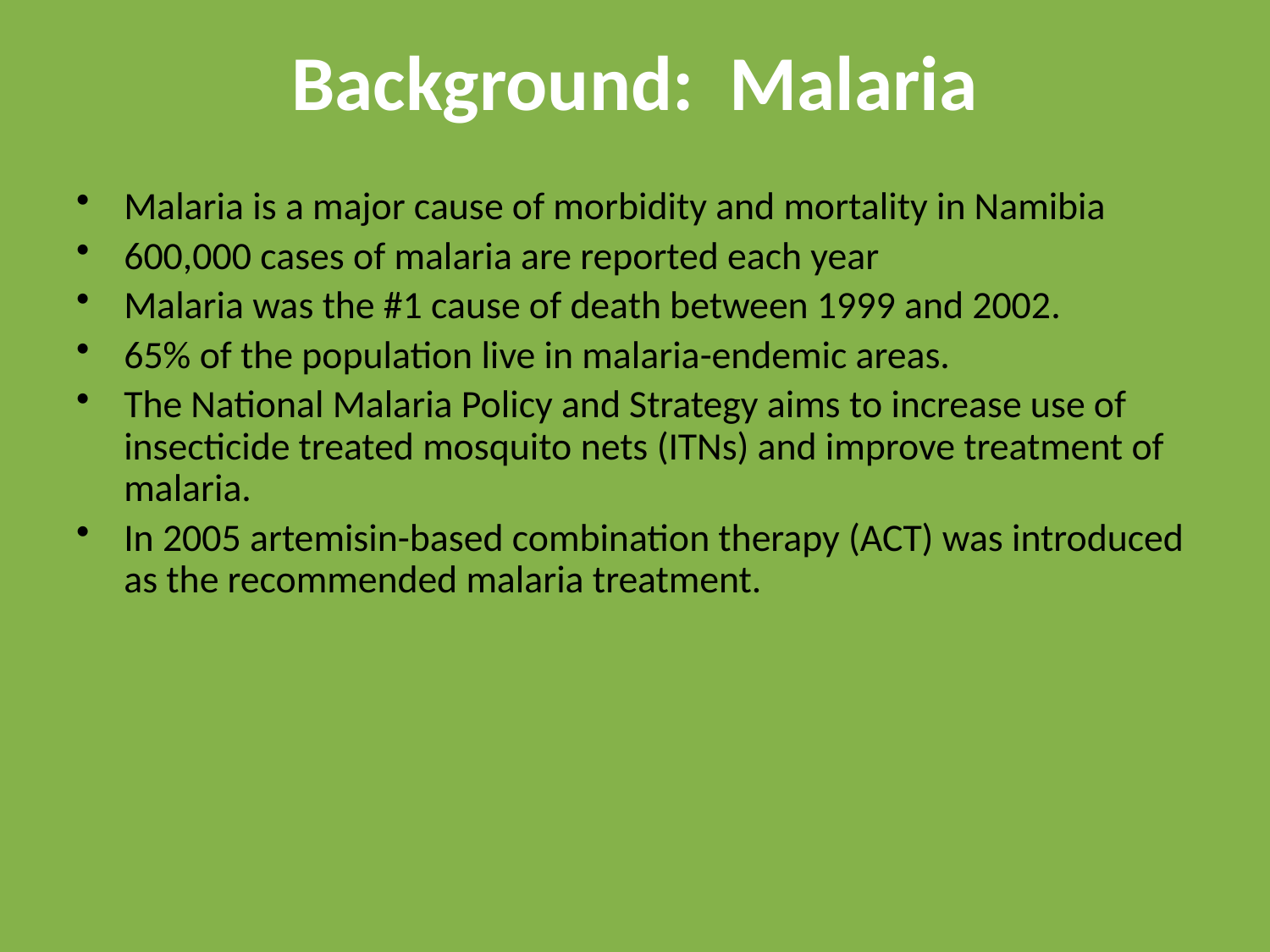

# Background:  Malaria
Malaria is a major cause of morbidity and mortality in Namibia
600,000 cases of malaria are reported each year
Malaria was the #1 cause of death between 1999 and 2002.
65% of the population live in malaria-endemic areas.
The National Malaria Policy and Strategy aims to increase use of insecticide treated mosquito nets (ITNs) and improve treatment of malaria.
In 2005 artemisin-based combination therapy (ACT) was introduced as the recommended malaria treatment.